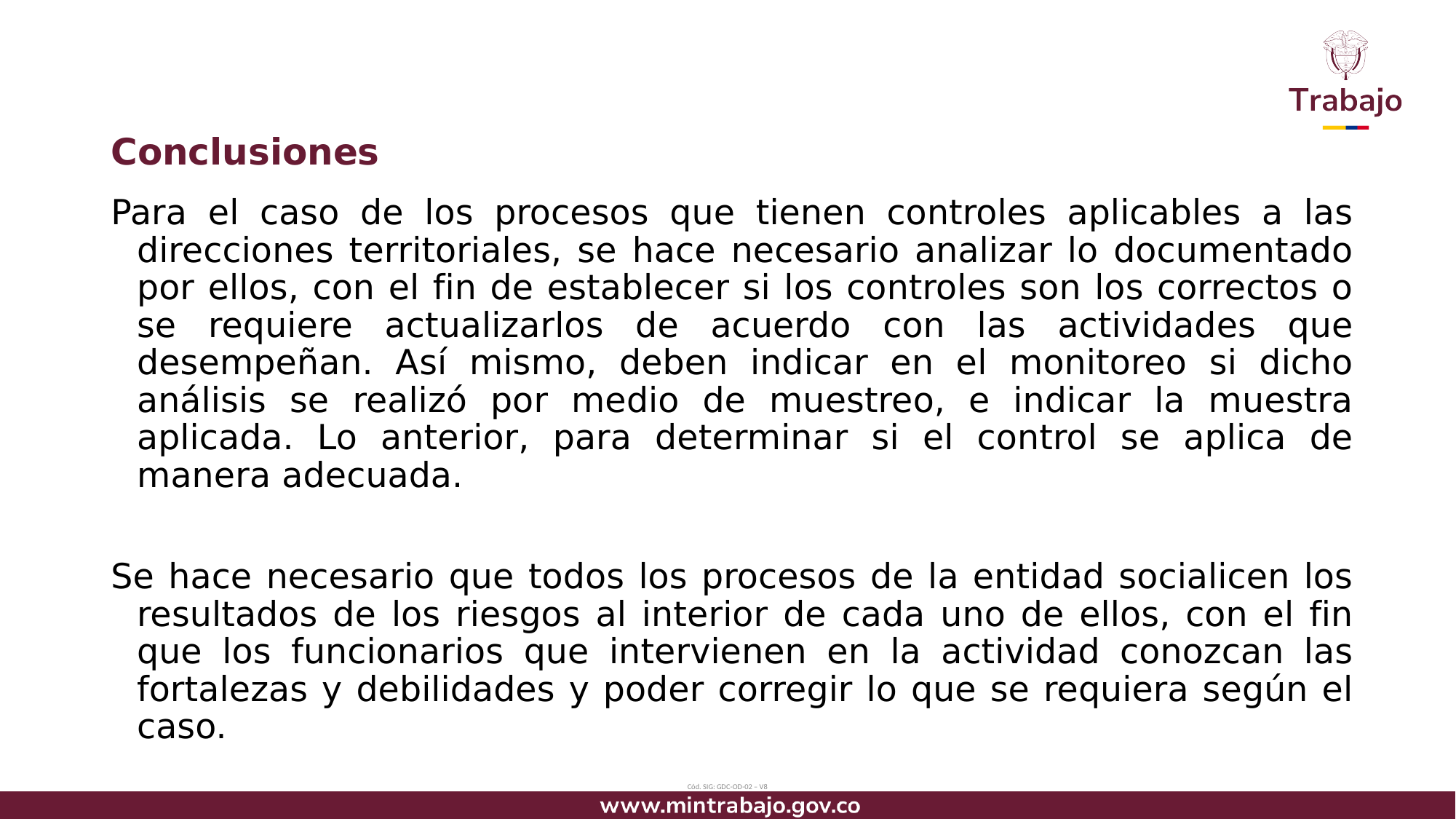

# Conclusiones
Para el caso de los procesos que tienen controles aplicables a las direcciones territoriales, se hace necesario analizar lo documentado por ellos, con el fin de establecer si los controles son los correctos o se requiere actualizarlos de acuerdo con las actividades que desempeñan. Así mismo, deben indicar en el monitoreo si dicho análisis se realizó por medio de muestreo, e indicar la muestra aplicada. Lo anterior, para determinar si el control se aplica de manera adecuada.

Se hace necesario que todos los procesos de la entidad socialicen los resultados de los riesgos al interior de cada uno de ellos, con el fin que los funcionarios que intervienen en la actividad conozcan las fortalezas y debilidades y poder corregir lo que se requiera según el caso.

Cód. SIG: GDC-OD-02 – V8